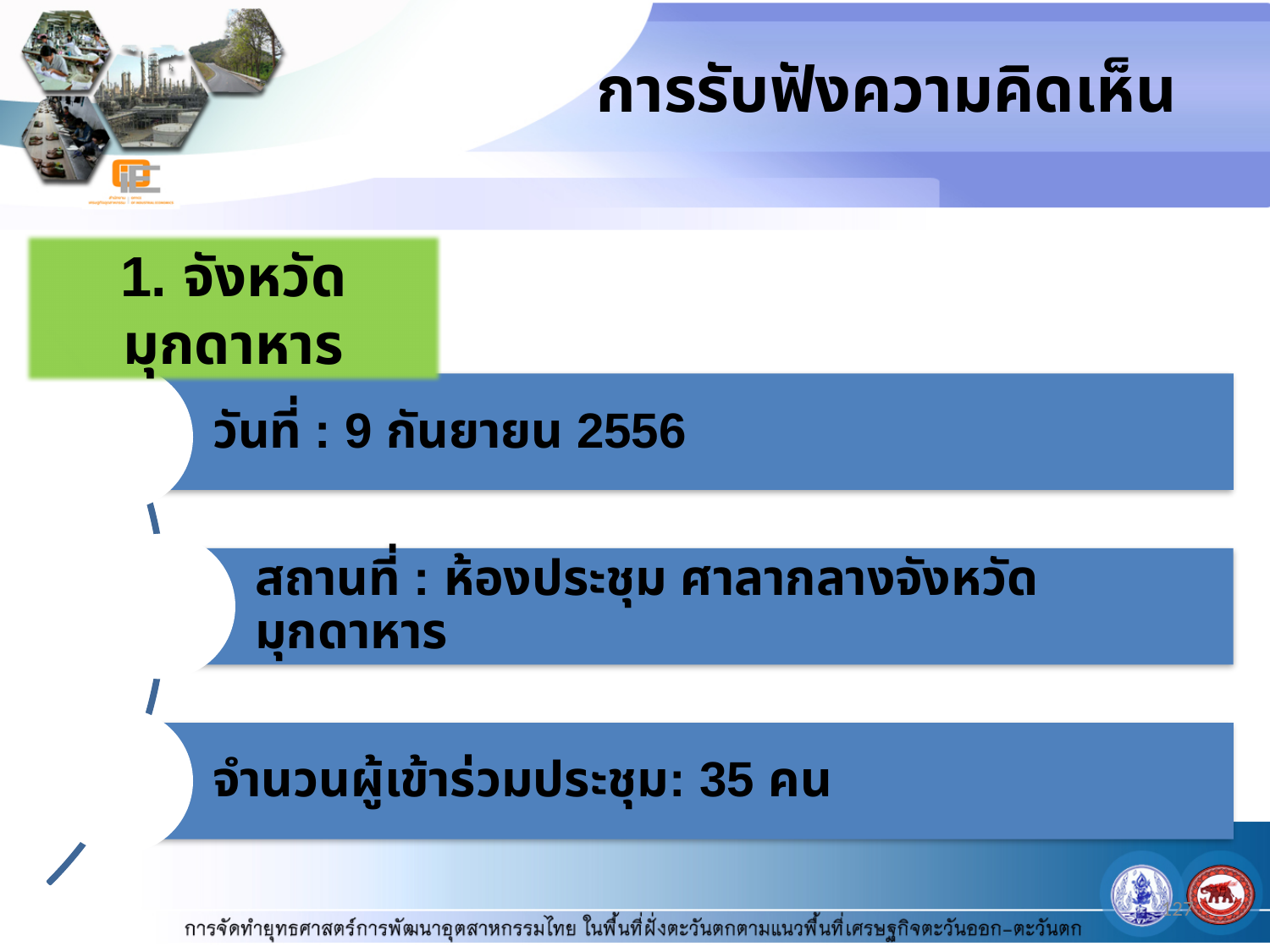

# การรับฟังความคิดเห็น
1. จังหวัดมุกดาหาร
วันที่ : 9 กันยายน 2556
สถานที่ : ห้องประชุม ศาลากลางจังหวัดมุกดาหาร
จำนวนผู้เข้าร่วมประชุม: 35 คน
127